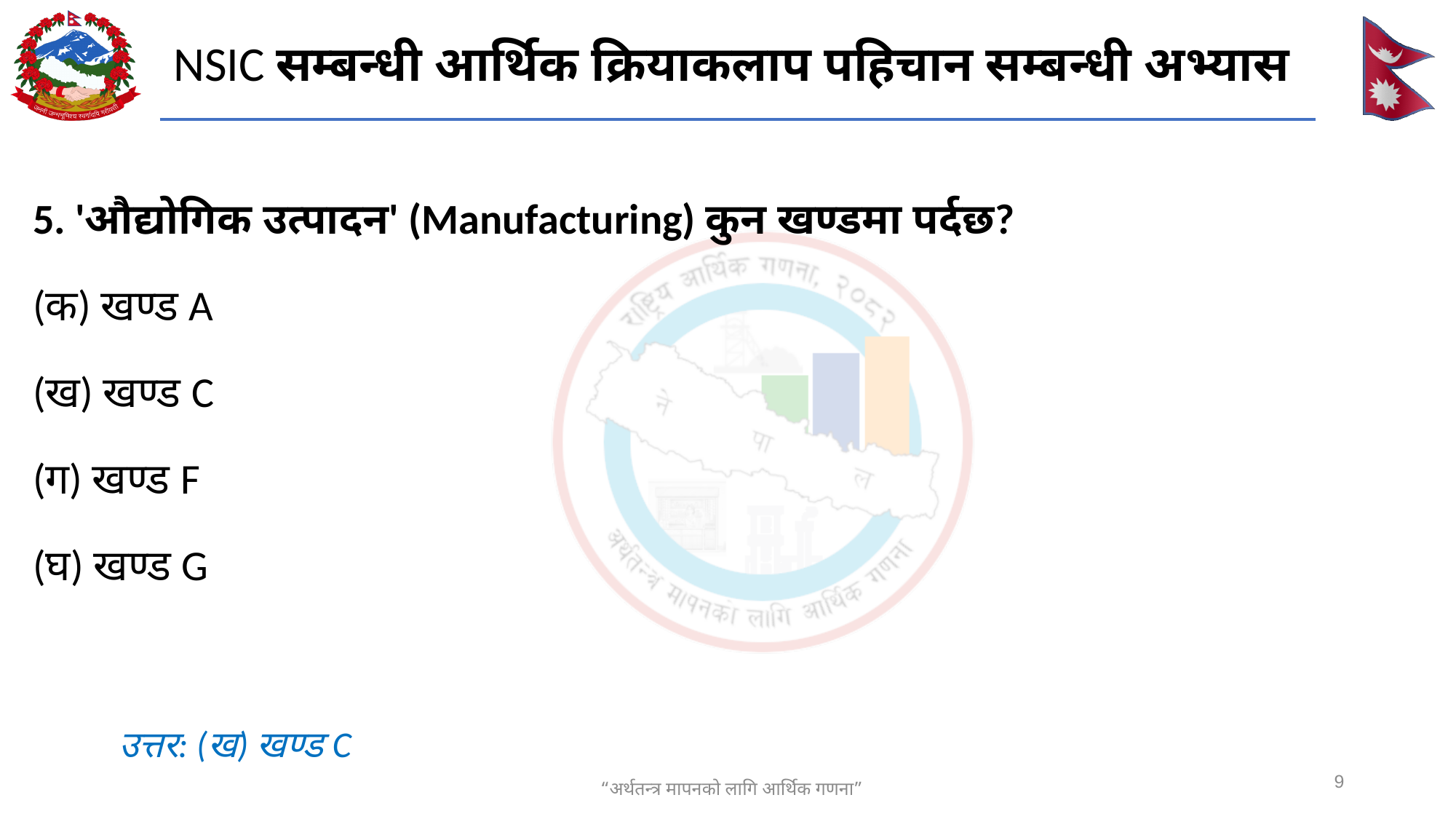

# NSIC सम्बन्धी आर्थिक क्रियाकलाप पहिचान सम्बन्धी अभ्यास
5. 'औद्योगिक उत्पादन' (Manufacturing) कुन खण्डमा पर्दछ?
(क) खण्ड A
(ख) खण्ड C
(ग) खण्ड F
(घ) खण्ड G

उत्तर: (ख) खण्ड C
9
“अर्थतन्त्र मापनको लागि आर्थिक गणना”